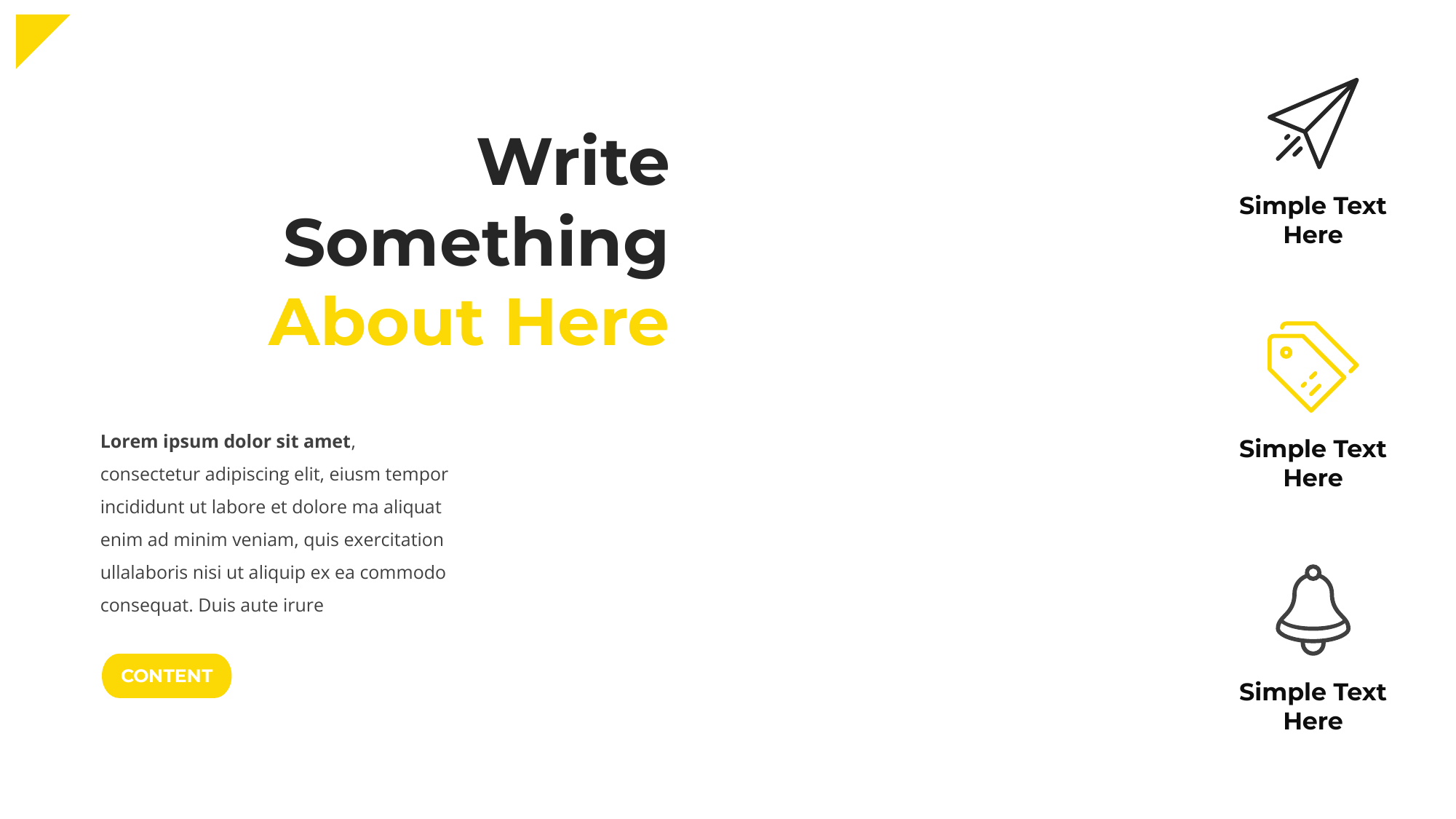

Simple Text Here
Write Something About Here

Simple Text Here
Lorem ipsum dolor sit amet, consectetur adipiscing elit, eiusm tempor incididunt ut labore et dolore ma aliquat enim ad minim veniam, quis exercitation ullalaboris nisi ut aliquip ex ea commodo consequat. Duis aute irure

Simple Text Here

CONTENT